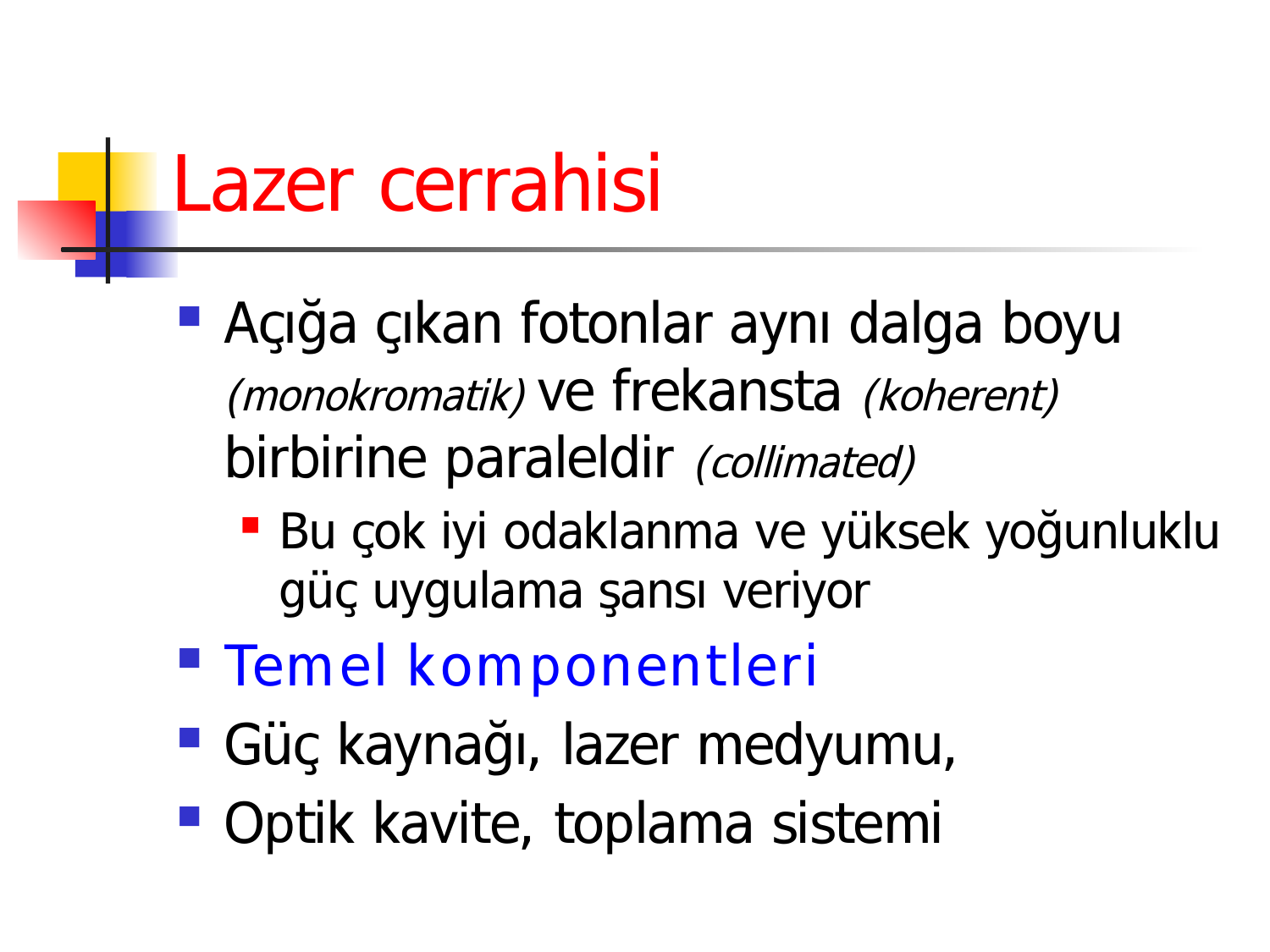

# Lazer cerrahisi
Açığa çıkan fotonlar aynı dalga boyu (monokromatik) ve frekansta (koherent) birbirine paraleldir (collimated)
Bu çok iyi odaklanma ve yüksek yoğunluklu güç uygulama şansı veriyor
Temel komponentleri
Güç kaynağı, lazer medyumu,
Optik kavite, toplama sistemi